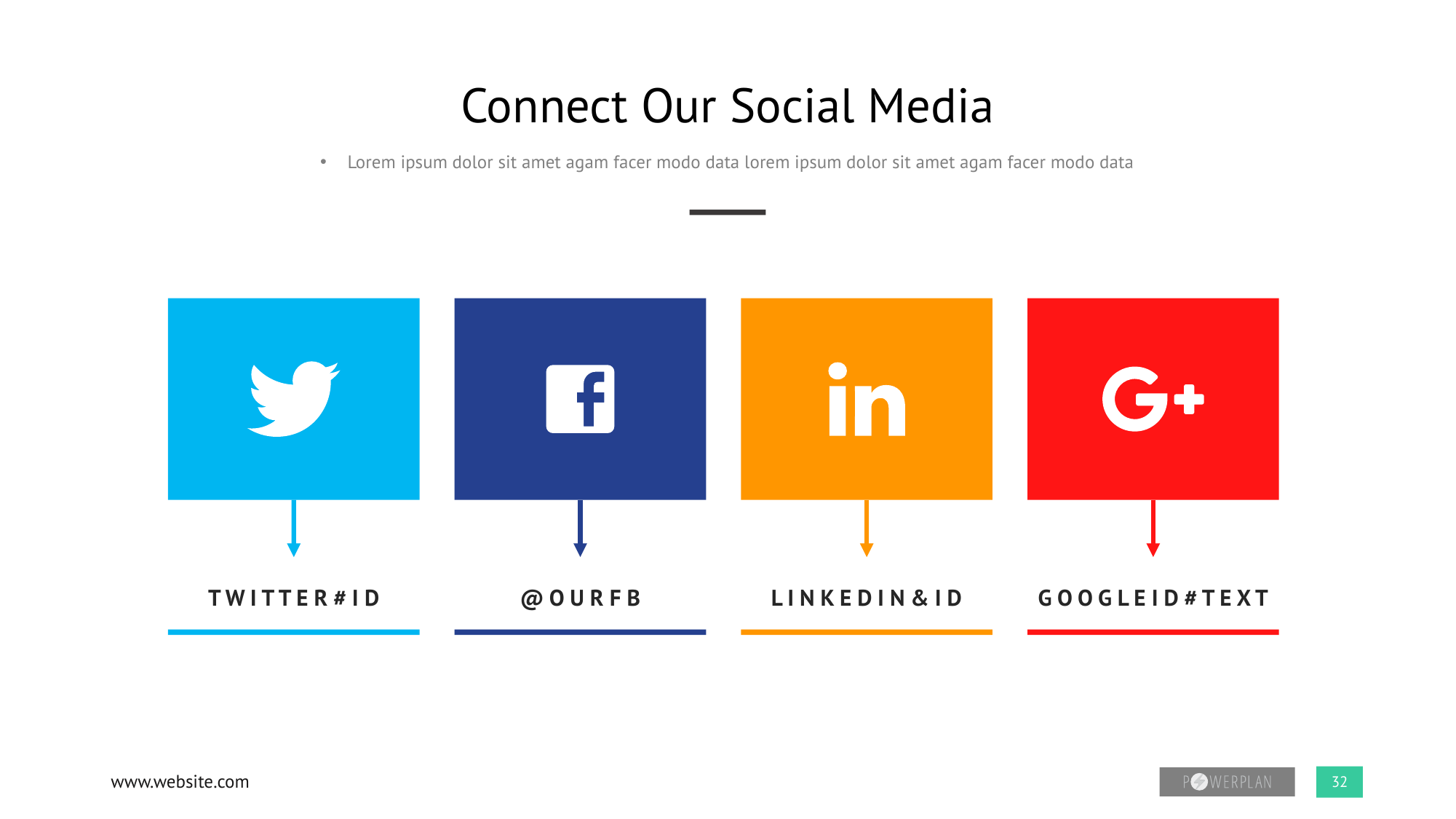

# Connect Our Social Media
Lorem ipsum dolor sit amet agam facer modo data lorem ipsum dolor sit amet agam facer modo data

L I N K E D I N & I D
G O O G L E I D # T E X T
T W I T T E R # I D
@ O U R F B

www.website.com
32